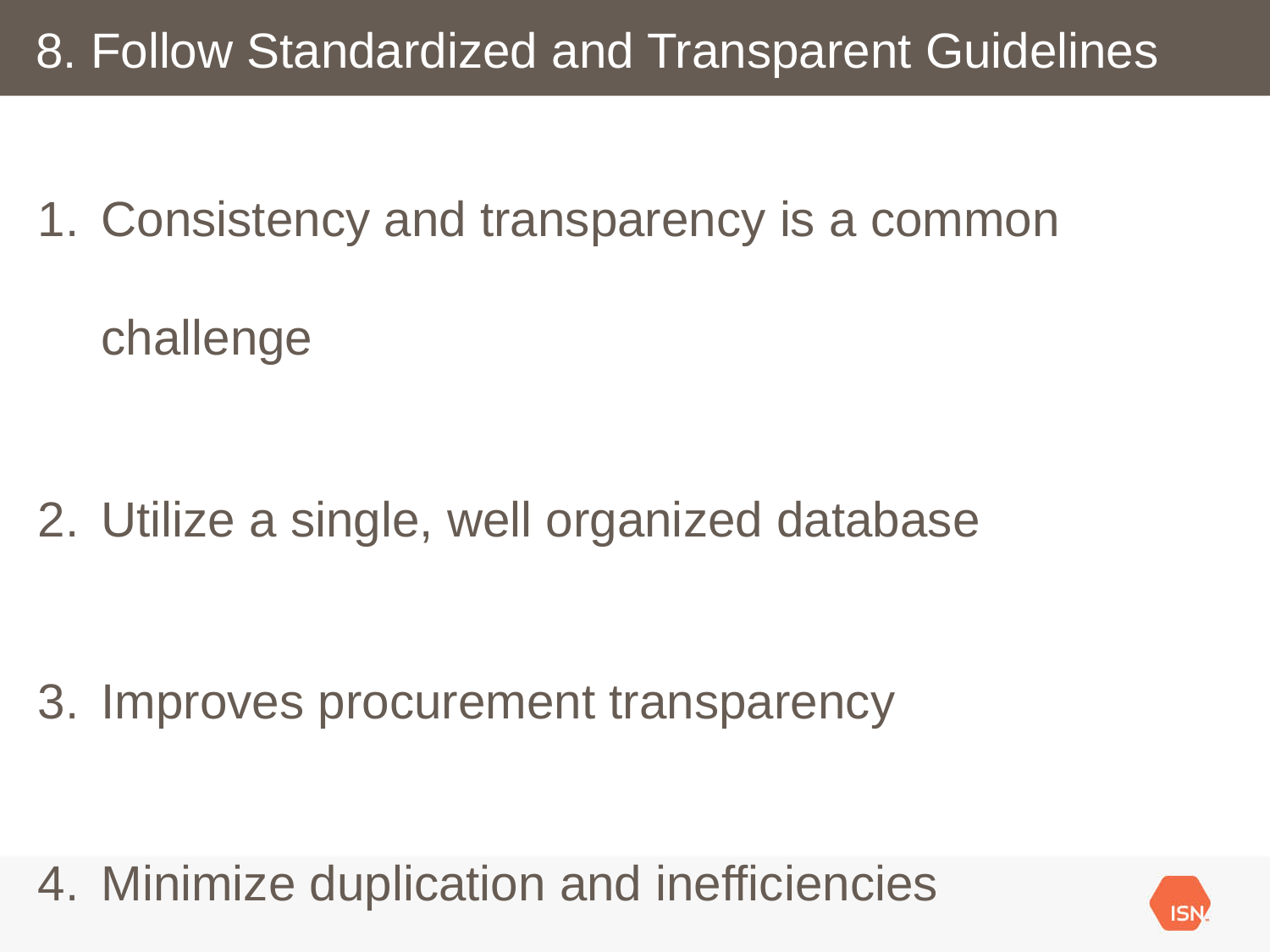

# 8. Follow Standardized and Transparent Guidelines
Consistency and transparency is a common challenge
Utilize a single, well organized database
Improves procurement transparency
Minimize duplication and inefficiencies